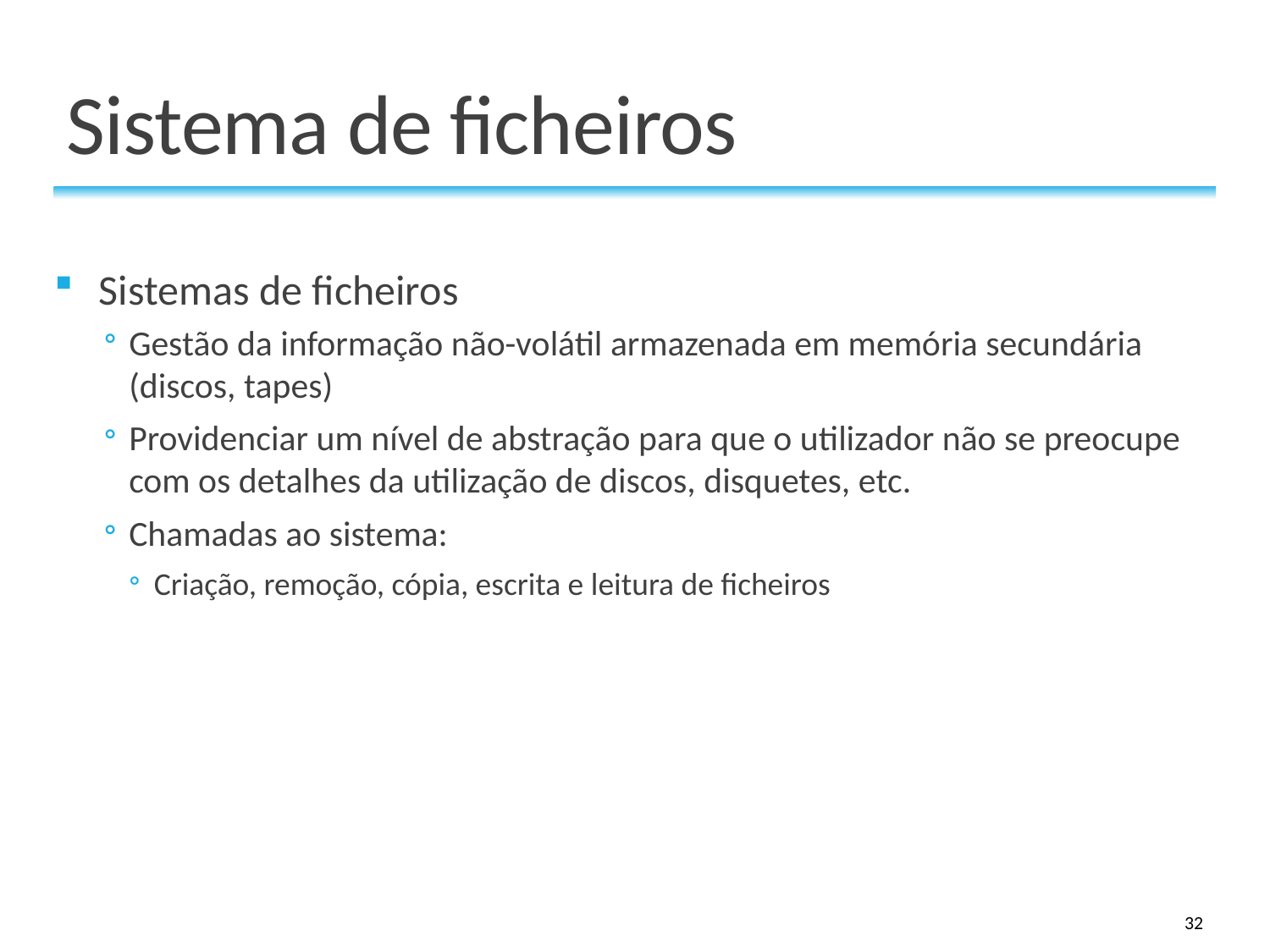

# Sistema de ficheiros
Sistemas de ficheiros
Gestão da informação não-volátil armazenada em memória secundária (discos, tapes)
Providenciar um nível de abstração para que o utilizador não se preocupe com os detalhes da utilização de discos, disquetes, etc.
Chamadas ao sistema:
Criação, remoção, cópia, escrita e leitura de ficheiros
32